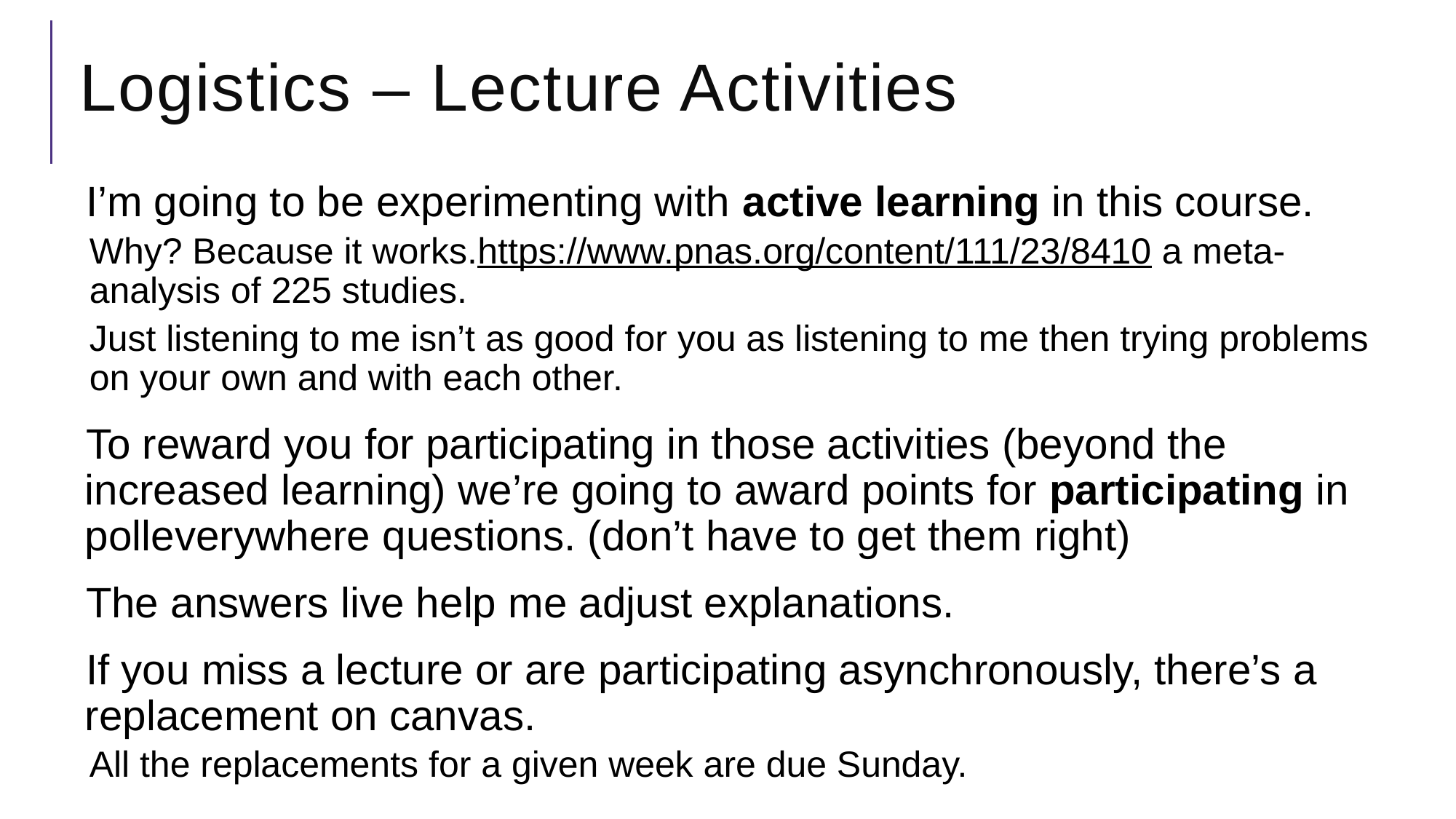

# Logistics – Lecture Activities
I’m going to be experimenting with active learning in this course.
Why? Because it works.
https://www.pnas.org/content/111/23/8410 a meta-analysis of 225 studies.
Just listening to me isn’t as good for you as listening to me then trying problems on your own and with each other.
To reward you for participating in those activities (beyond the increased learning) we’re going to award points for participating in polleverywhere questions. (don’t have to get them right)
The answers live help me adjust explanations.
If you miss a lecture or are participating asynchronously, there’s a replacement on canvas.
All the replacements for a given week are due Sunday.